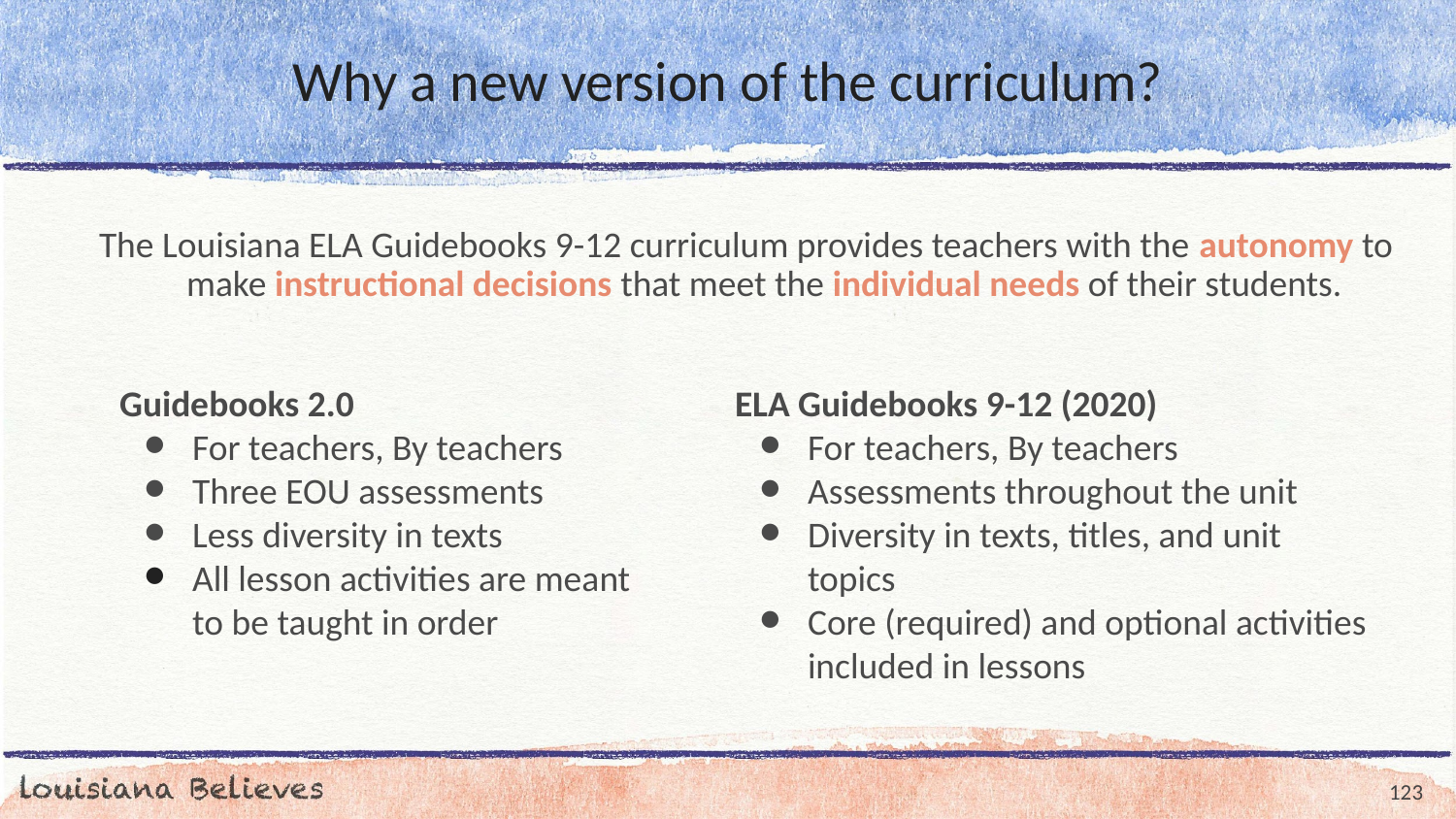

# Why a new version of the curriculum?
The Louisiana ELA Guidebooks 9-12 curriculum provides teachers with the autonomy to make instructional decisions that meet the individual needs of their students.
Guidebooks 2.0
For teachers, By teachers
Three EOU assessments
Less diversity in texts
All lesson activities are meant to be taught in order
ELA Guidebooks 9-12 (2020)
For teachers, By teachers
Assessments throughout the unit
Diversity in texts, titles, and unit topics
Core (required) and optional activities included in lessons